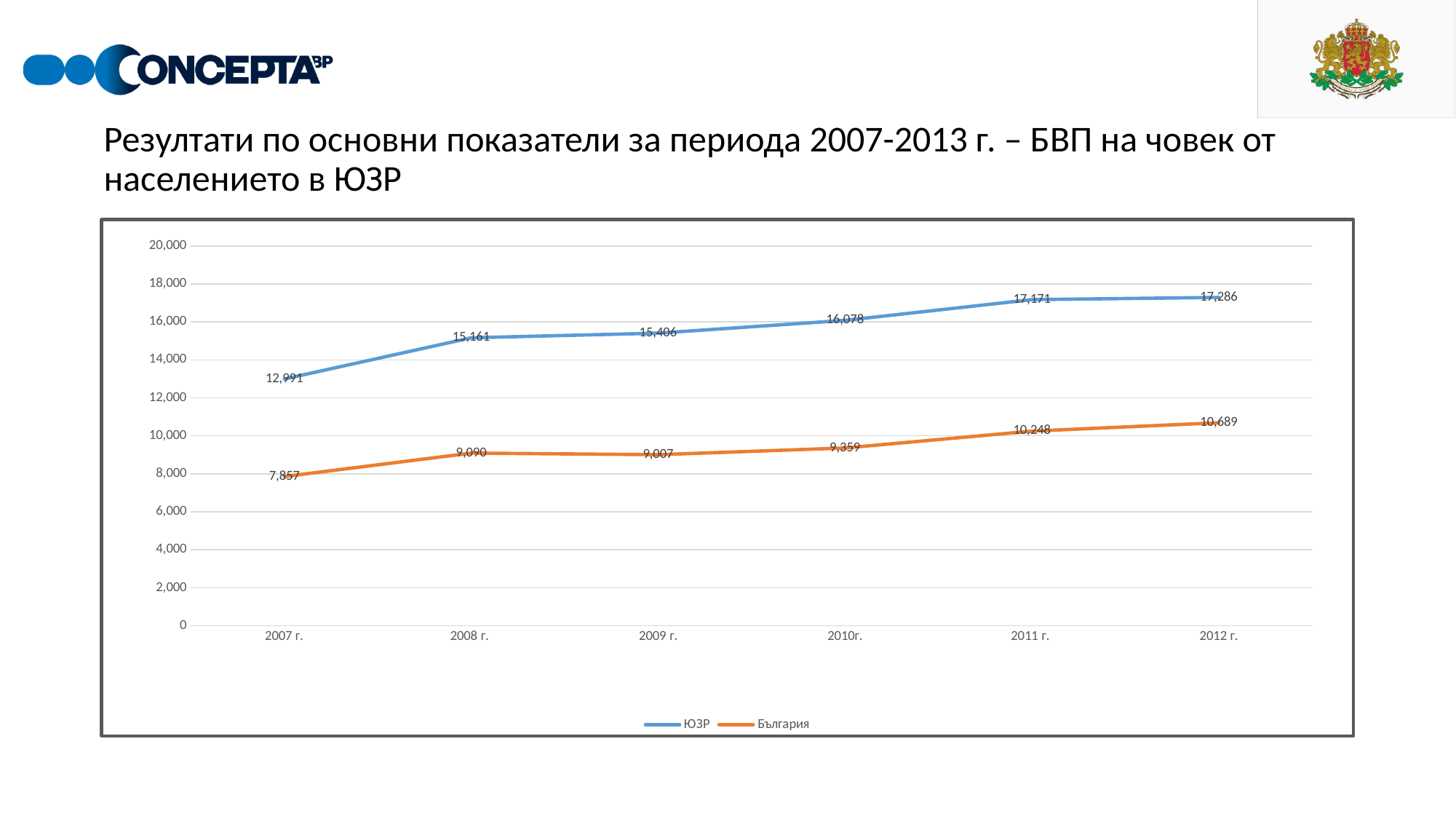

# Резултати по основни показатели за периода 2007-2013 г. – БВП на човек от населението в ЮЗР

### Chart

| Category | ЮЗР | България |
|---|---|---|
| 2007 г. | 12991.0 | 7857.0 |
| 2008 г.  | 15161.0 | 9090.0 |
| 2009 г. | 15406.0 | 9007.0 |
| 2010г. | 16078.0 | 9359.0 |
| 2011 г.  | 17171.0 | 10248.0 |
| 2012 г. | 17286.0 | 10689.0 |